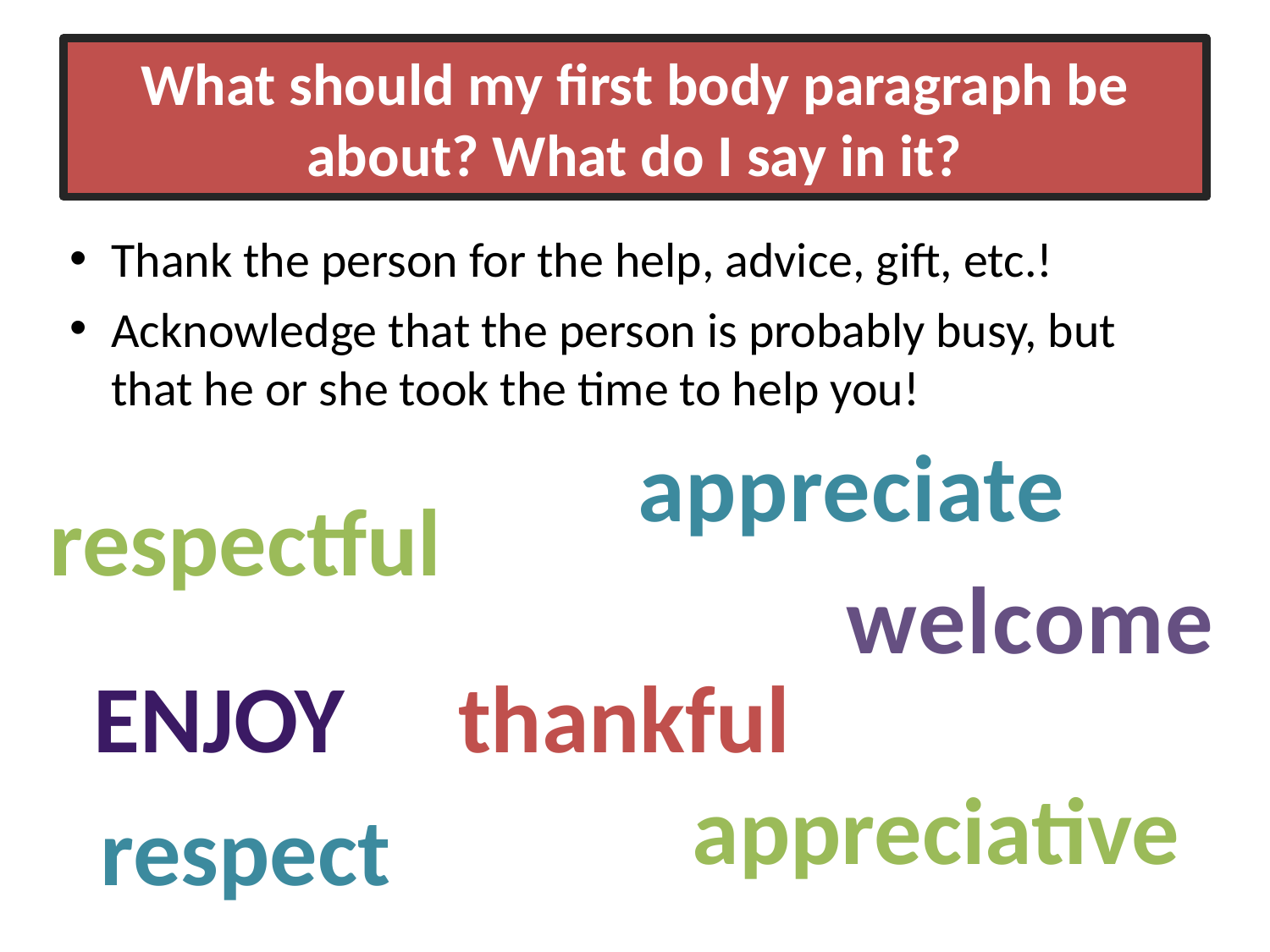

# What should my first body paragraph be about? What do I say in it?
Thank the person for the help, advice, gift, etc.!
Acknowledge that the person is probably busy, but that he or she took the time to help you!
appreciate
respectful
welcome
enjoy
thankful
appreciative
respect